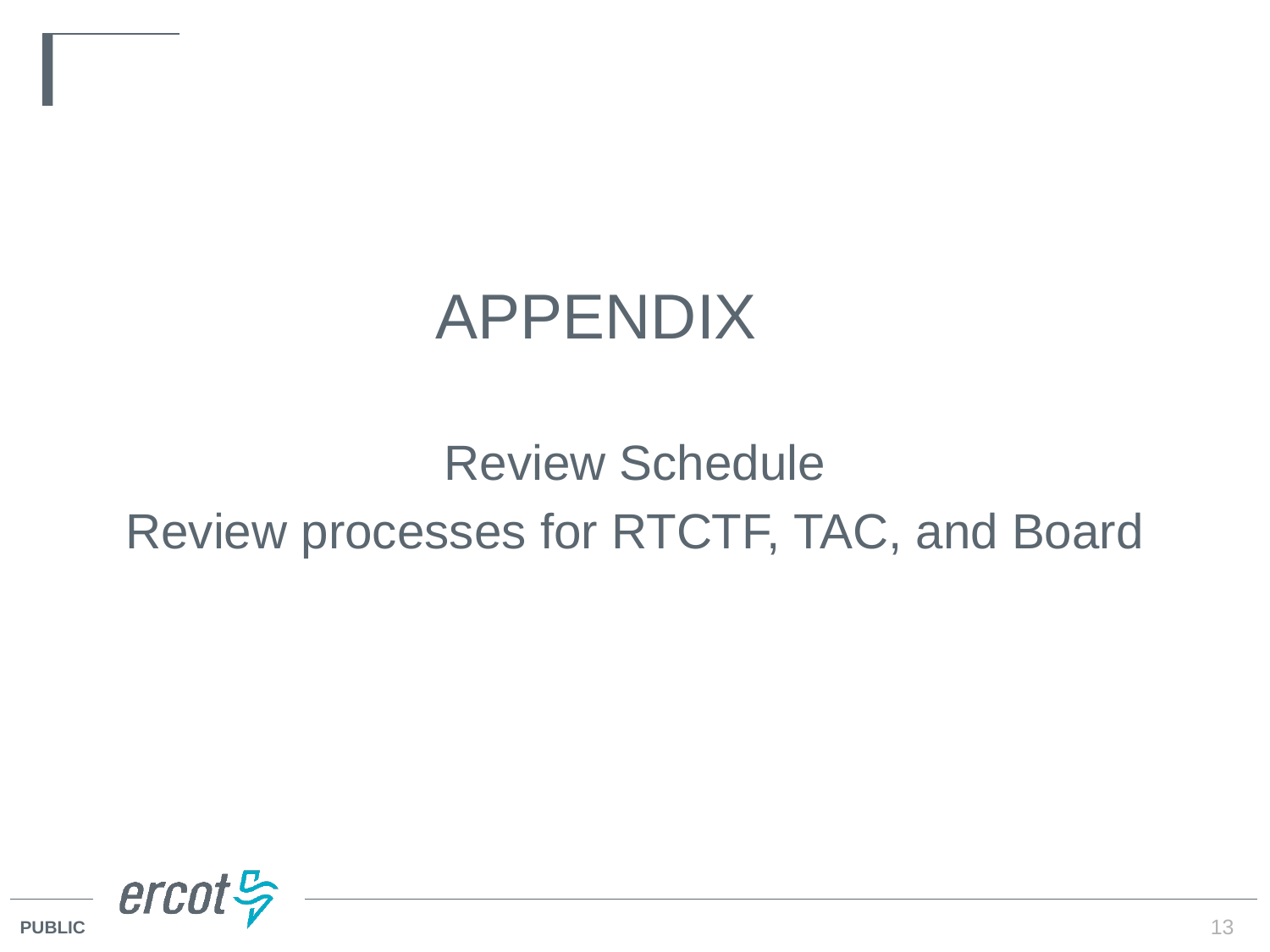

APPENDIX

Review Schedule
Review processes for RTCTF, TAC, and Board

13